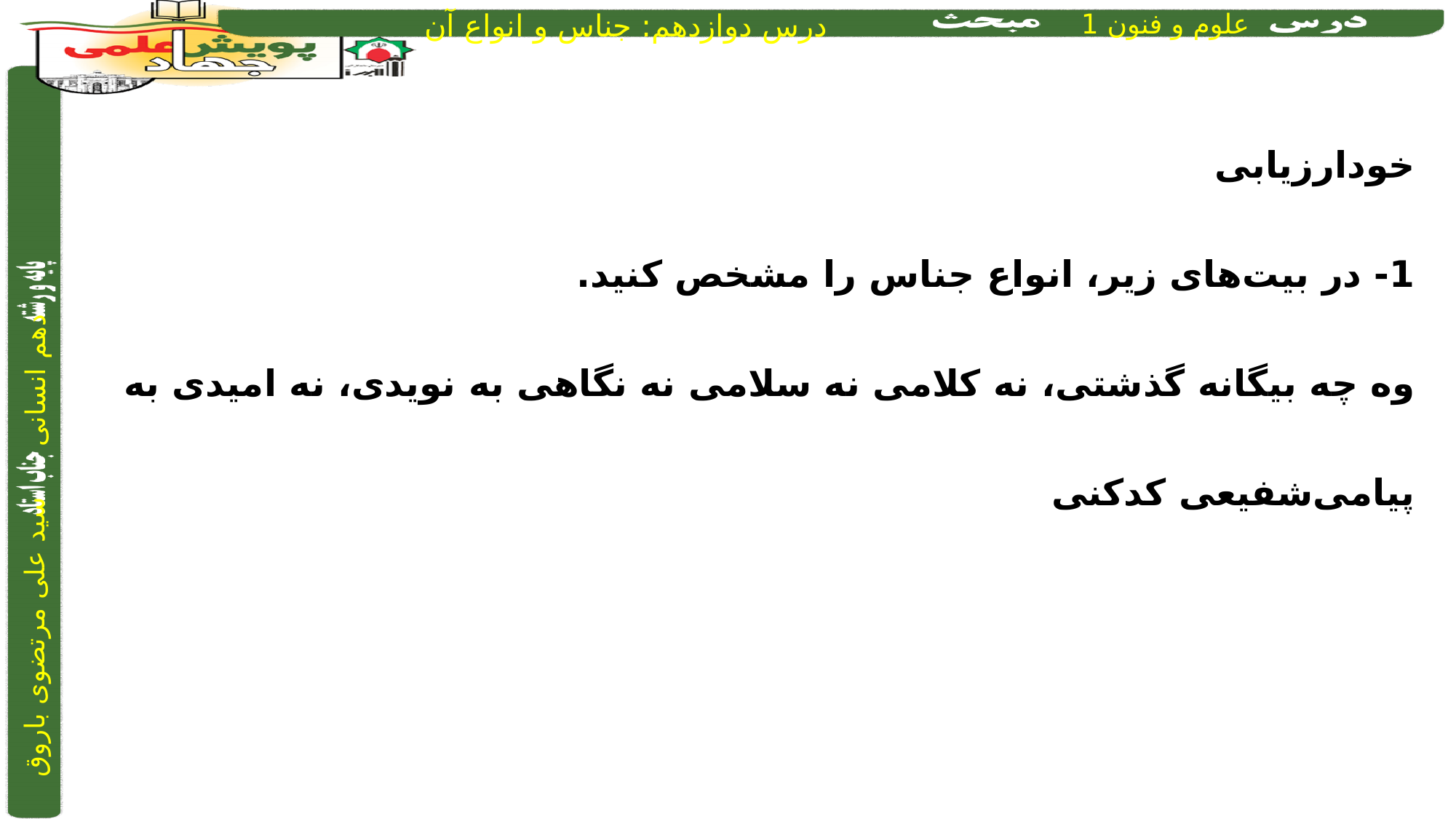

خودارزیابی
1- در بیت‌های زیر، انواع جناس را مشخص کنید.
وه چه بیگانه گذشتی، نه کلامی نه سلامی	 نه نگاهی به نویدی، نه امیدی به پیامی	شفیعی کدکنی